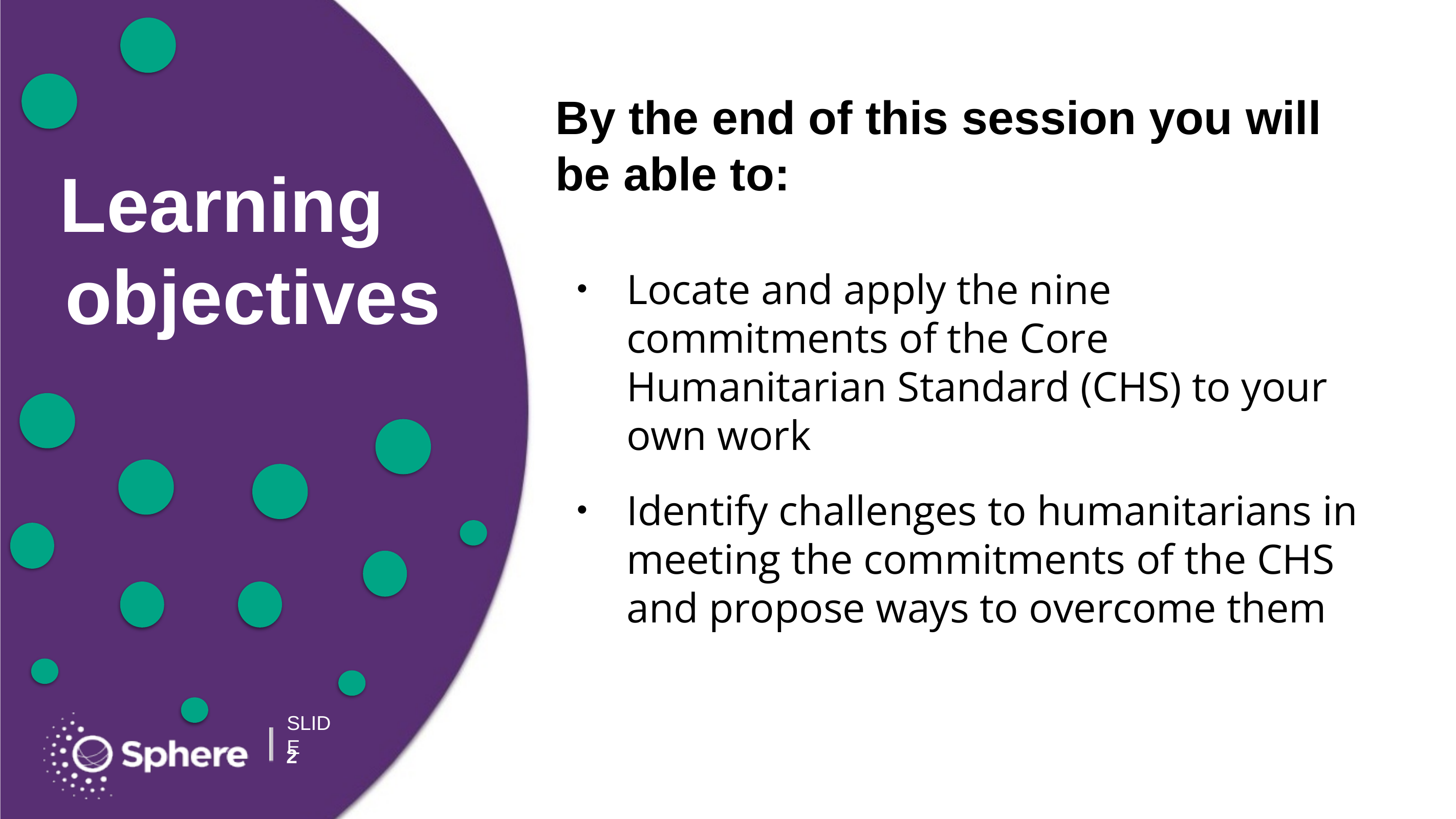

# By the end of this session you will be able to:
Locate and apply the nine commitments of the Core Humanitarian Standard (CHS) to your own work
Identify challenges to humanitarians in meeting the commitments of the CHS and propose ways to overcome them
2